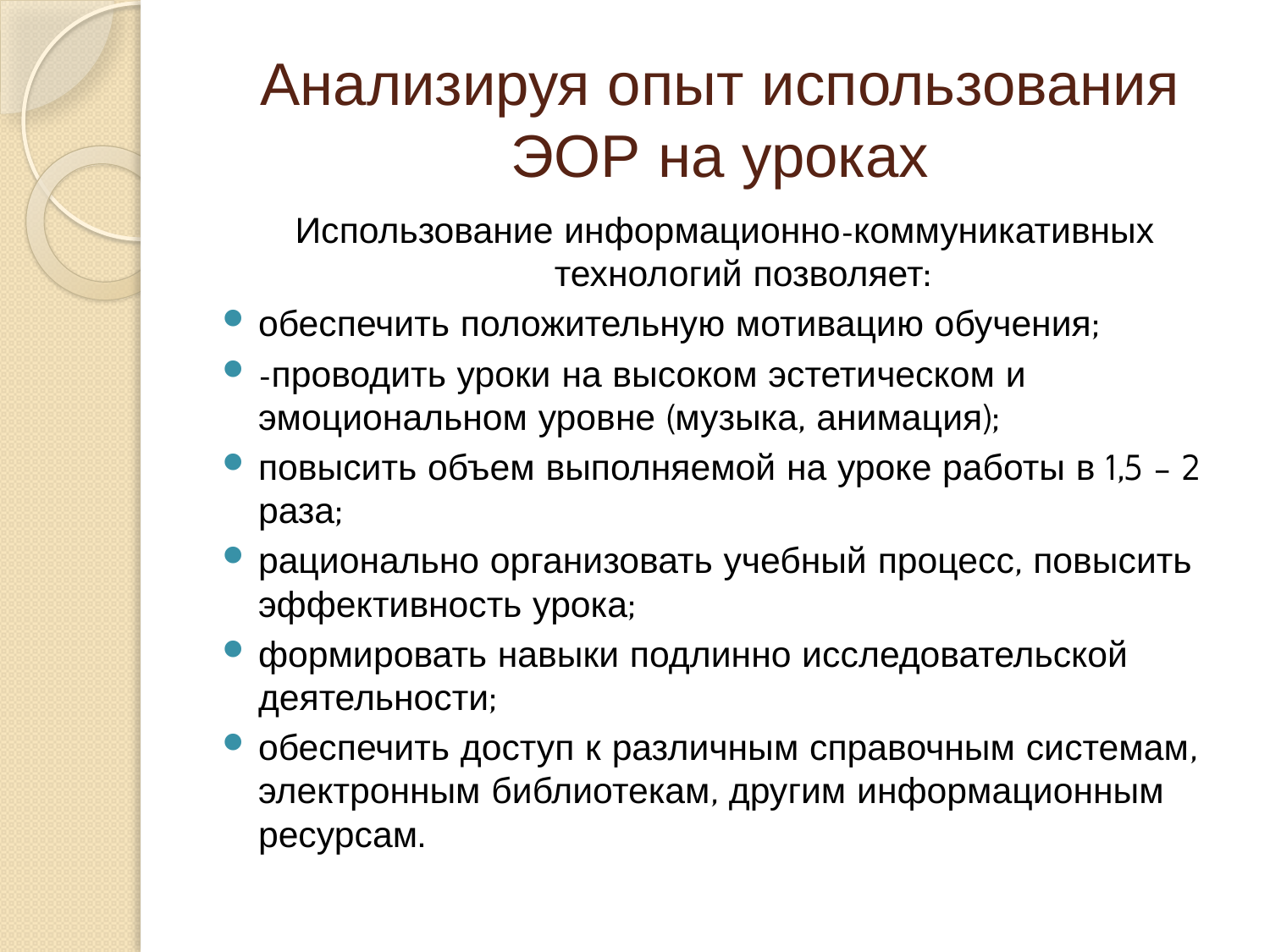

# Анализируя опыт использования ЭОР на уроках
Использование информационно-коммуникативных технологий позволяет:
обеспечить положительную мотивацию обучения;
-проводить уроки на высоком эстетическом и эмоциональном уровне (музыка, анимация);
повысить объем выполняемой на уроке работы в 1,5 – 2 раза;
рационально организовать учебный процесс, повысить эффективность урока;
формировать навыки подлинно исследовательской деятельности;
обеспечить доступ к различным справочным системам, электронным библиотекам, другим информационным ресурсам.